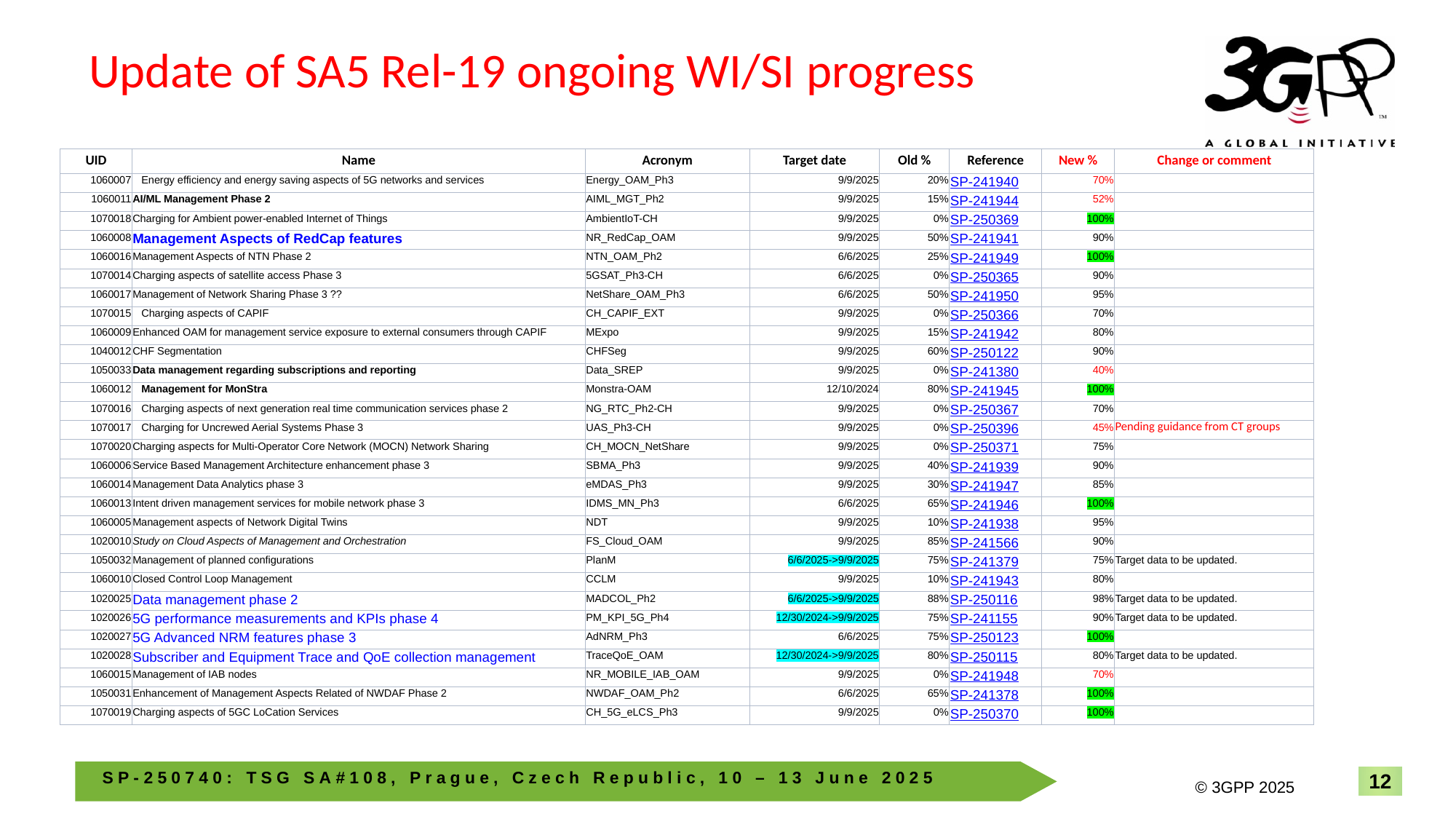

# Update of SA5 Rel-19 ongoing WI/SI progress
| UID | Name | Acronym | Target date | Old % | Reference | New % | Change or comment |
| --- | --- | --- | --- | --- | --- | --- | --- |
| 1060007 | Energy efficiency and energy saving aspects of 5G networks and services | Energy\_OAM\_Ph3 | 9/9/2025 | 20% | SP-241940 | 70% |  |
| 1060011 | AI/ML Management Phase 2 | AIML\_MGT\_Ph2 | 9/9/2025 | 15% | SP-241944 | 52% |  |
| 1070018 | Charging for Ambient power-enabled Internet of Things | AmbientIoT-CH | 9/9/2025 | 0% | SP-250369 | 100% |  |
| 1060008 | Management Aspects of RedCap features | NR\_RedCap\_OAM | 9/9/2025 | 50% | SP-241941 | 90% |  |
| 1060016 | Management Aspects of NTN Phase 2 | NTN\_OAM\_Ph2 | 6/6/2025 | 25% | SP-241949 | 100% |  |
| 1070014 | Charging aspects of satellite access Phase 3 | 5GSAT\_Ph3-CH | 6/6/2025 | 0% | SP-250365 | 90% |  |
| 1060017 | Management of Network Sharing Phase 3 ?? | NetShare\_OAM\_Ph3 | 6/6/2025 | 50% | SP-241950 | 95% |  |
| 1070015 | Charging aspects of CAPIF | CH\_CAPIF\_EXT | 9/9/2025 | 0% | SP-250366 | 70% |  |
| 1060009 | Enhanced OAM for management service exposure to external consumers through CAPIF | MExpo | 9/9/2025 | 15% | SP-241942 | 80% |  |
| 1040012 | CHF Segmentation | CHFSeg | 9/9/2025 | 60% | SP-250122 | 90% |  |
| 1050033 | Data management regarding subscriptions and reporting | Data\_SREP | 9/9/2025 | 0% | SP-241380 | 40% |  |
| 1060012 | Management for MonStra | Monstra-OAM | 12/10/2024 | 80% | SP-241945 | 100% |  |
| 1070016 | Charging aspects of next generation real time communication services phase 2 | NG\_RTC\_Ph2-CH | 9/9/2025 | 0% | SP-250367 | 70% |  |
| 1070017 | Charging for Uncrewed Aerial Systems Phase 3 | UAS\_Ph3-CH | 9/9/2025 | 0% | SP-250396 | 45% | Pending guidance from CT groups |
| 1070020 | Charging aspects for Multi-Operator Core Network (MOCN) Network Sharing | CH\_MOCN\_NetShare | 9/9/2025 | 0% | SP-250371 | 75% |  |
| 1060006 | Service Based Management Architecture enhancement phase 3 | SBMA\_Ph3 | 9/9/2025 | 40% | SP-241939 | 90% |  |
| 1060014 | Management Data Analytics phase 3 | eMDAS\_Ph3 | 9/9/2025 | 30% | SP-241947 | 85% |  |
| 1060013 | Intent driven management services for mobile network phase 3 | IDMS\_MN\_Ph3 | 6/6/2025 | 65% | SP-241946 | 100% |  |
| 1060005 | Management aspects of Network Digital Twins | NDT | 9/9/2025 | 10% | SP-241938 | 95% |  |
| 1020010 | Study on Cloud Aspects of Management and Orchestration | FS\_Cloud\_OAM | 9/9/2025 | 85% | SP-241566 | 90% |  |
| 1050032 | Management of planned configurations | PlanM | 6/6/2025->9/9/2025 | 75% | SP-241379 | 75% | Target data to be updated. |
| 1060010 | Closed Control Loop Management | CCLM | 9/9/2025 | 10% | SP-241943 | 80% |  |
| 1020025 | Data management phase 2 | MADCOL\_Ph2 | 6/6/2025->9/9/2025 | 88% | SP-250116 | 98% | Target data to be updated. |
| 1020026 | 5G performance measurements and KPIs phase 4 | PM\_KPI\_5G\_Ph4 | 12/30/2024->9/9/2025 | 75% | SP-241155 | 90% | Target data to be updated. |
| 1020027 | 5G Advanced NRM features phase 3 | AdNRM\_Ph3 | 6/6/2025 | 75% | SP-250123 | 100% |  |
| 1020028 | Subscriber and Equipment Trace and QoE collection management | TraceQoE\_OAM | 12/30/2024->9/9/2025 | 80% | SP-250115 | 80% | Target data to be updated. |
| 1060015 | Management of IAB nodes | NR\_MOBILE\_IAB\_OAM | 9/9/2025 | 0% | SP-241948 | 70% |  |
| 1050031 | Enhancement of Management Aspects Related of NWDAF Phase 2 | NWDAF\_OAM\_Ph2 | 6/6/2025 | 65% | SP-241378 | 100% |  |
| 1070019 | Charging aspects of 5GC LoCation Services | CH\_5G\_eLCS\_Ph3 | 9/9/2025 | 0% | SP-250370 | 100% |  |